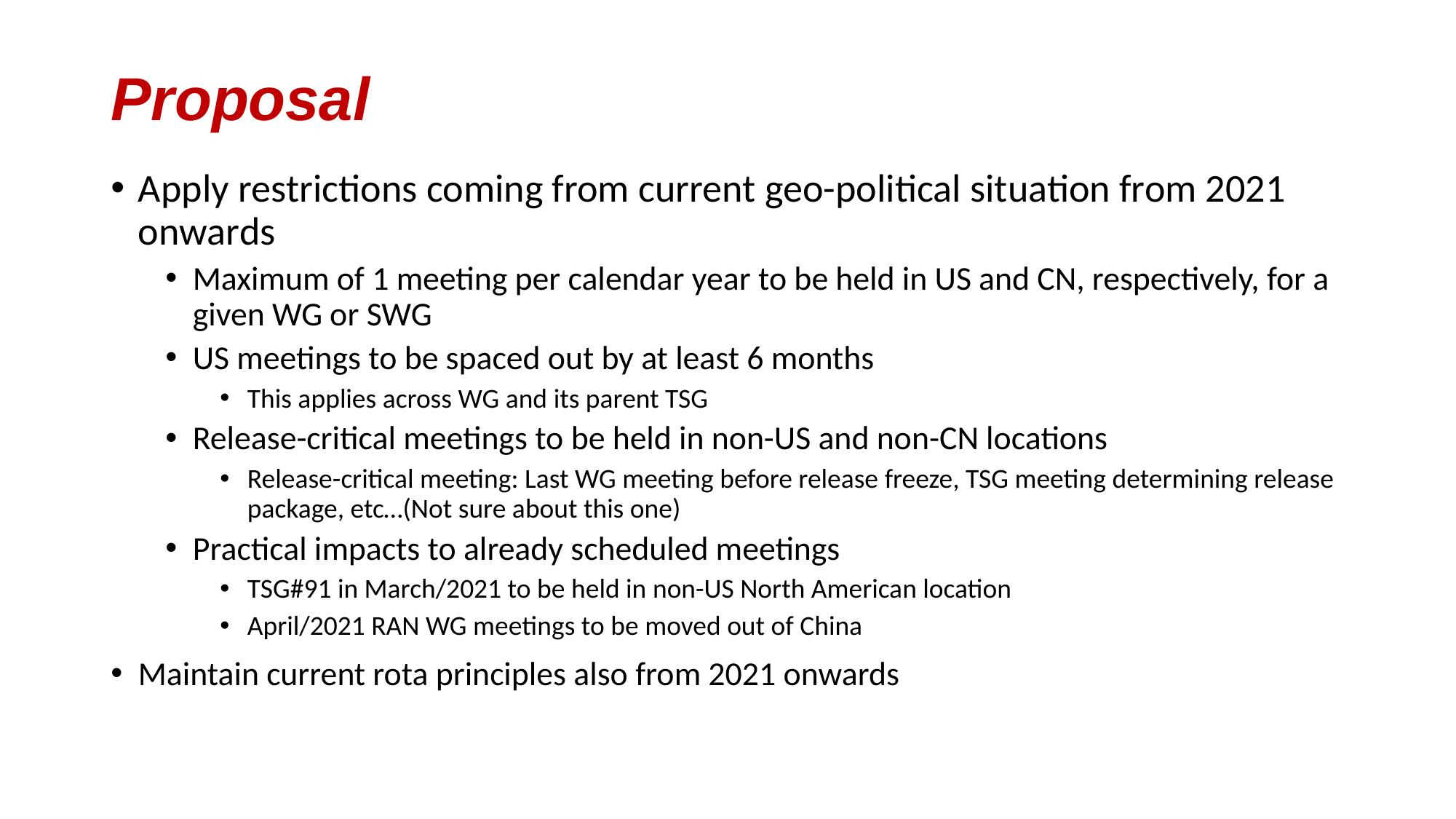

# Proposal
Apply restrictions coming from current geo-political situation from 2021 onwards
Maximum of 1 meeting per calendar year to be held in US and CN, respectively, for a given WG or SWG
US meetings to be spaced out by at least 6 months
This applies across WG and its parent TSG
Release-critical meetings to be held in non-US and non-CN locations
Release-critical meeting: Last WG meeting before release freeze, TSG meeting determining release package, etc…(Not sure about this one)
Practical impacts to already scheduled meetings
TSG#91 in March/2021 to be held in non-US North American location
April/2021 RAN WG meetings to be moved out of China
Maintain current rota principles also from 2021 onwards